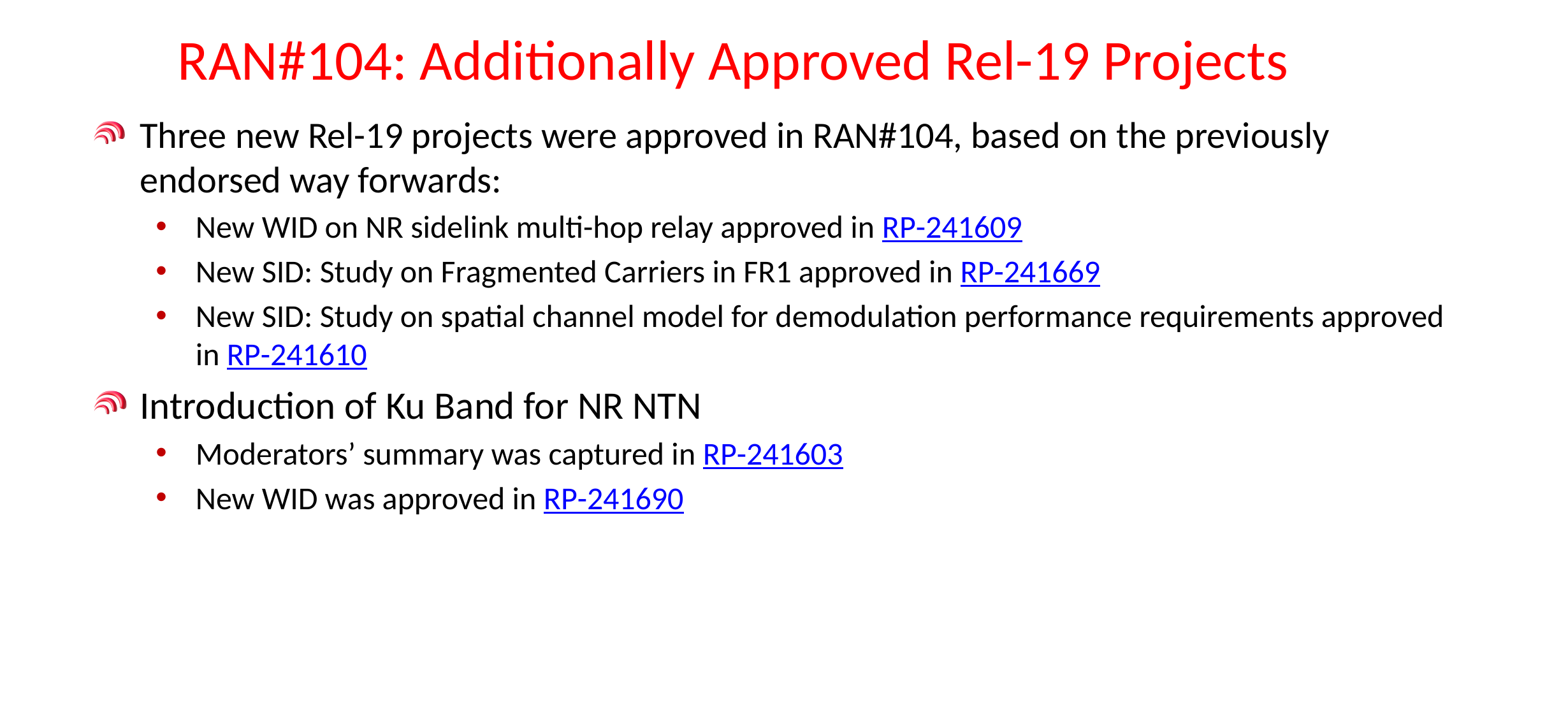

# RAN#104: Additionally Approved Rel-19 Projects
Three new Rel-19 projects were approved in RAN#104, based on the previously endorsed way forwards:
New WID on NR sidelink multi-hop relay approved in RP-241609
New SID: Study on Fragmented Carriers in FR1 approved in RP-241669
New SID: Study on spatial channel model for demodulation performance requirements approved in RP-241610
Introduction of Ku Band for NR NTN
Moderators’ summary was captured in RP-241603
New WID was approved in RP-241690